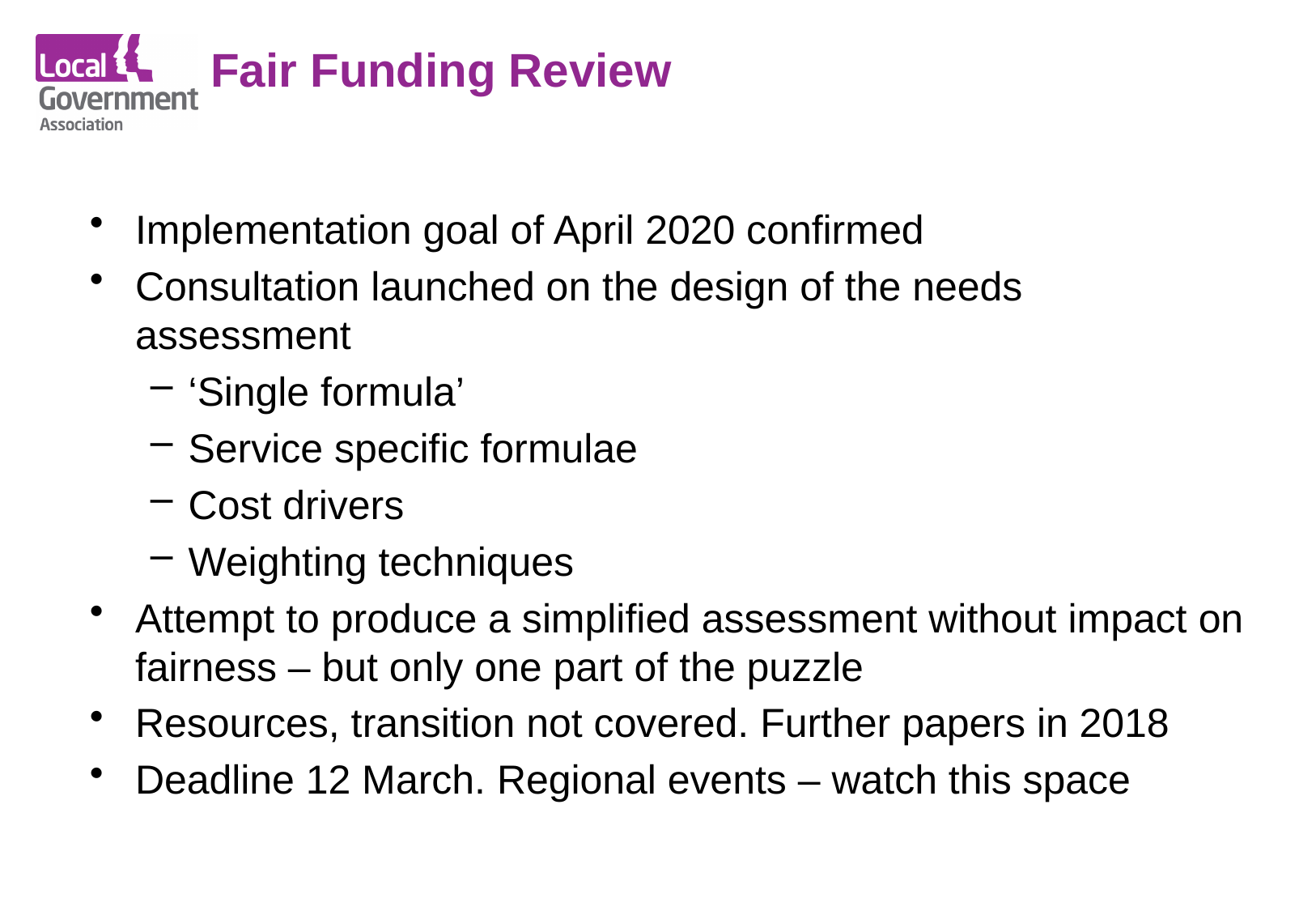

Fair Funding Review
Implementation goal of April 2020 confirmed
Consultation launched on the design of the needs assessment
‘Single formula’
Service specific formulae
Cost drivers
Weighting techniques
Attempt to produce a simplified assessment without impact on fairness – but only one part of the puzzle
Resources, transition not covered. Further papers in 2018
Deadline 12 March. Regional events – watch this space